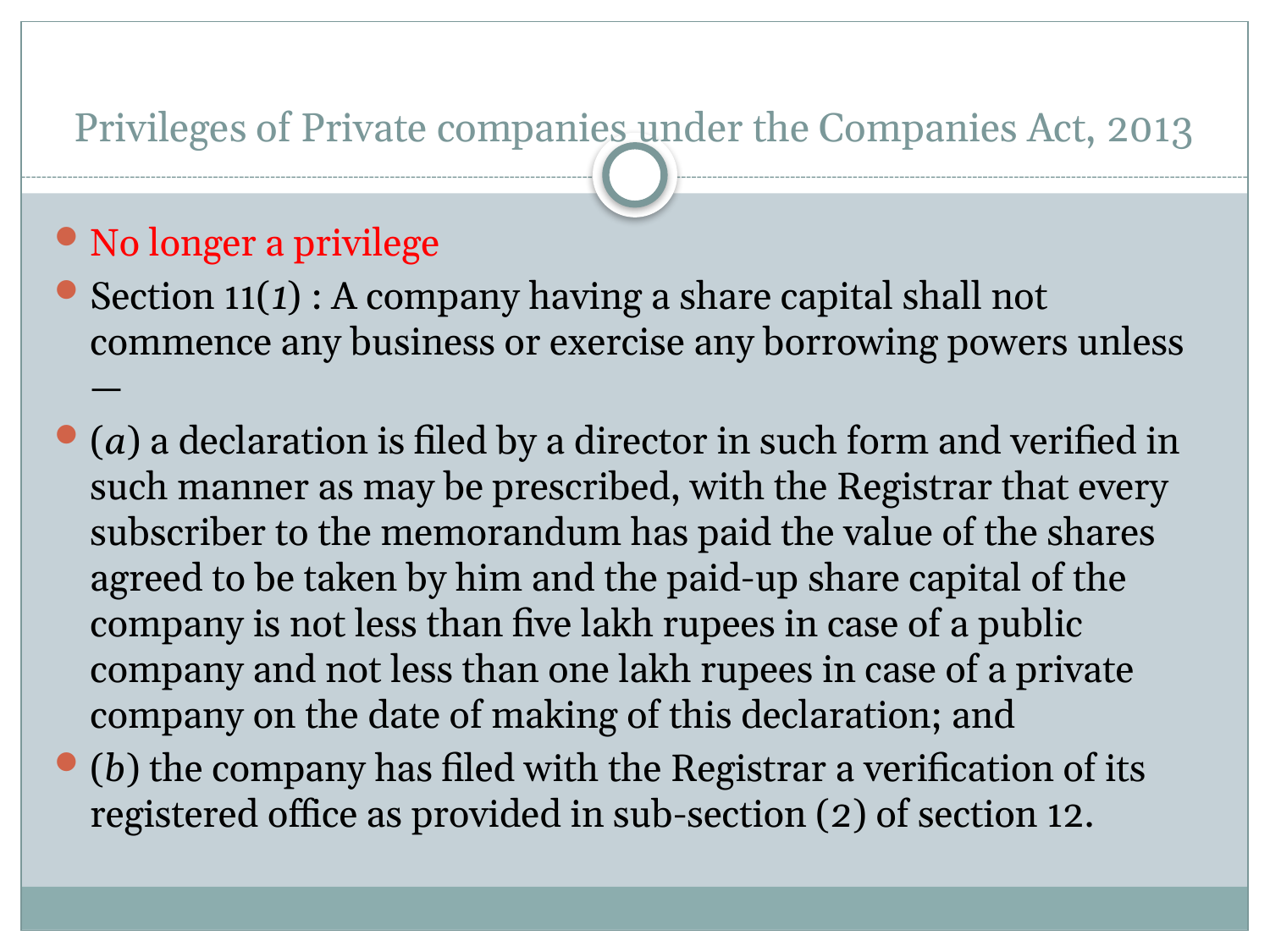

# Privileges of Private companies under the Companies Act, 2013
No longer a privilege
Section 11(1) : A company having a share capital shall not commence any business or exercise any borrowing powers unless—
(a) a declaration is filed by a director in such form and verified in such manner as may be prescribed, with the Registrar that every subscriber to the memorandum has paid the value of the shares agreed to be taken by him and the paid-up share capital of the company is not less than five lakh rupees in case of a public company and not less than one lakh rupees in case of a private company on the date of making of this declaration; and
(b) the company has filed with the Registrar a verification of its registered office as provided in sub-section (2) of section 12.